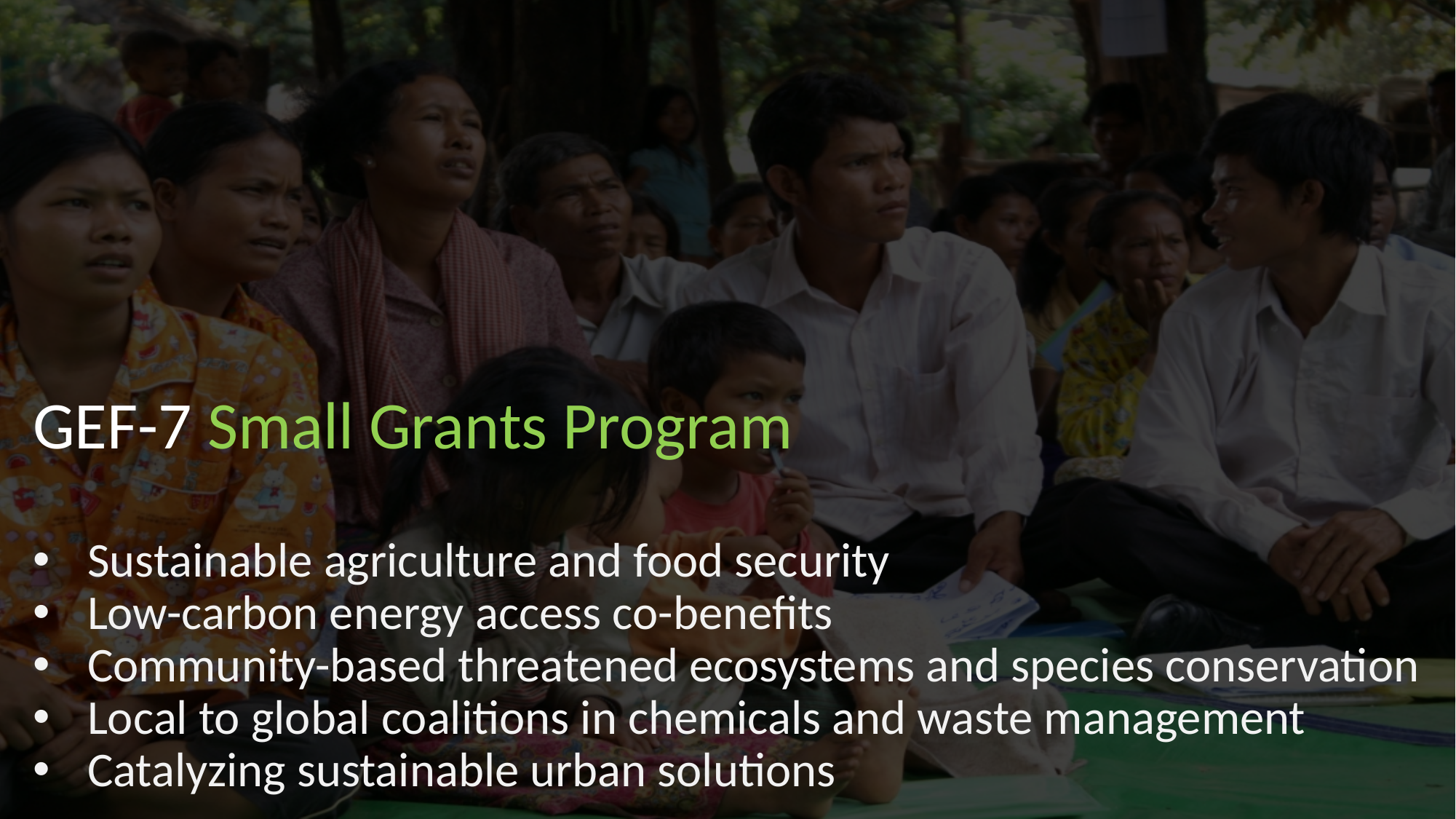

GEF-7 Small Grants Program

Sustainable agriculture and food security
Low-carbon energy access co-benefits
Community-based threatened ecosystems and species conservation
Local to global coalitions in chemicals and waste management
Catalyzing sustainable urban solutions